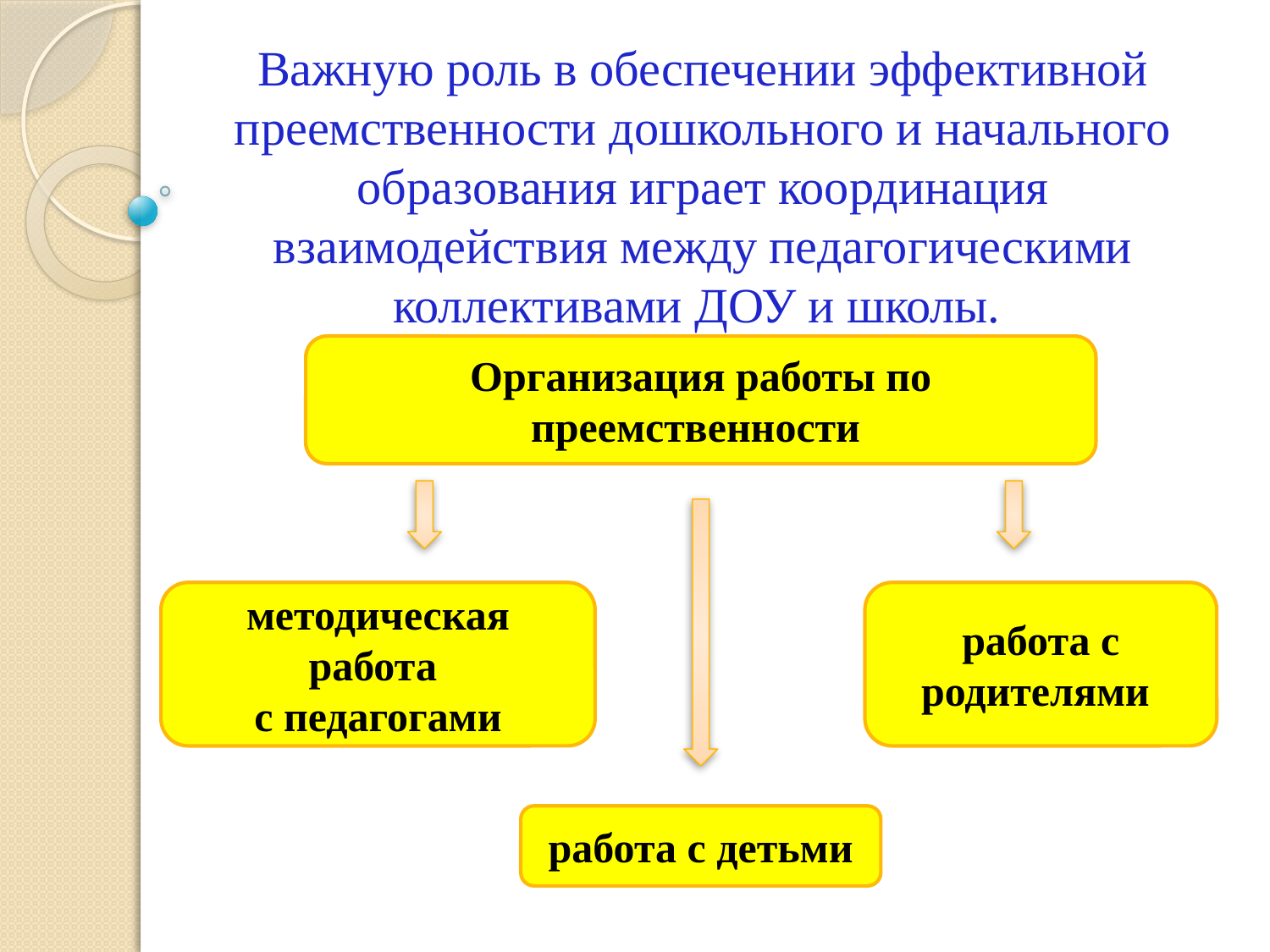

Важную роль в обеспечении эффективной преемственности дошкольного и начального образования играет координация взаимодействия между педагогическими коллективами ДОУ и школы.
Организация работы по преемственности

методическая работа
с педагогами
работа с родителями
работа с детьми